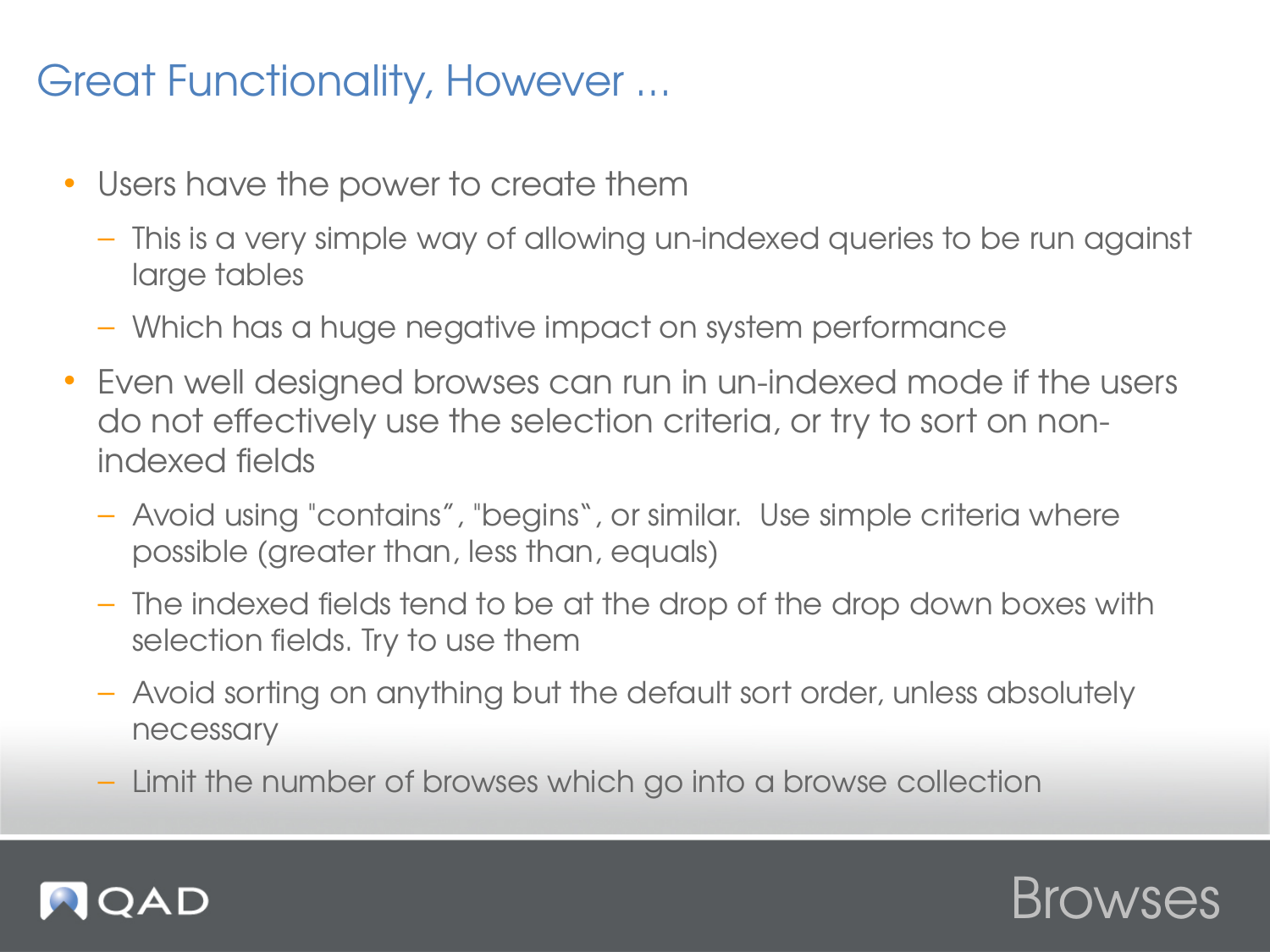

Great Functionality, However …
Users have the power to create them
This is a very simple way of allowing un-indexed queries to be run against large tables
Which has a huge negative impact on system performance
Even well designed browses can run in un-indexed mode if the users do not effectively use the selection criteria, or try to sort on non-indexed fields
Avoid using "contains”, "begins“, or similar.  Use simple criteria where possible (greater than, less than, equals)
The indexed fields tend to be at the drop of the drop down boxes with selection fields. Try to use them
Avoid sorting on anything but the default sort order, unless absolutely necessary
Limit the number of browses which go into a browse collection
# Browses